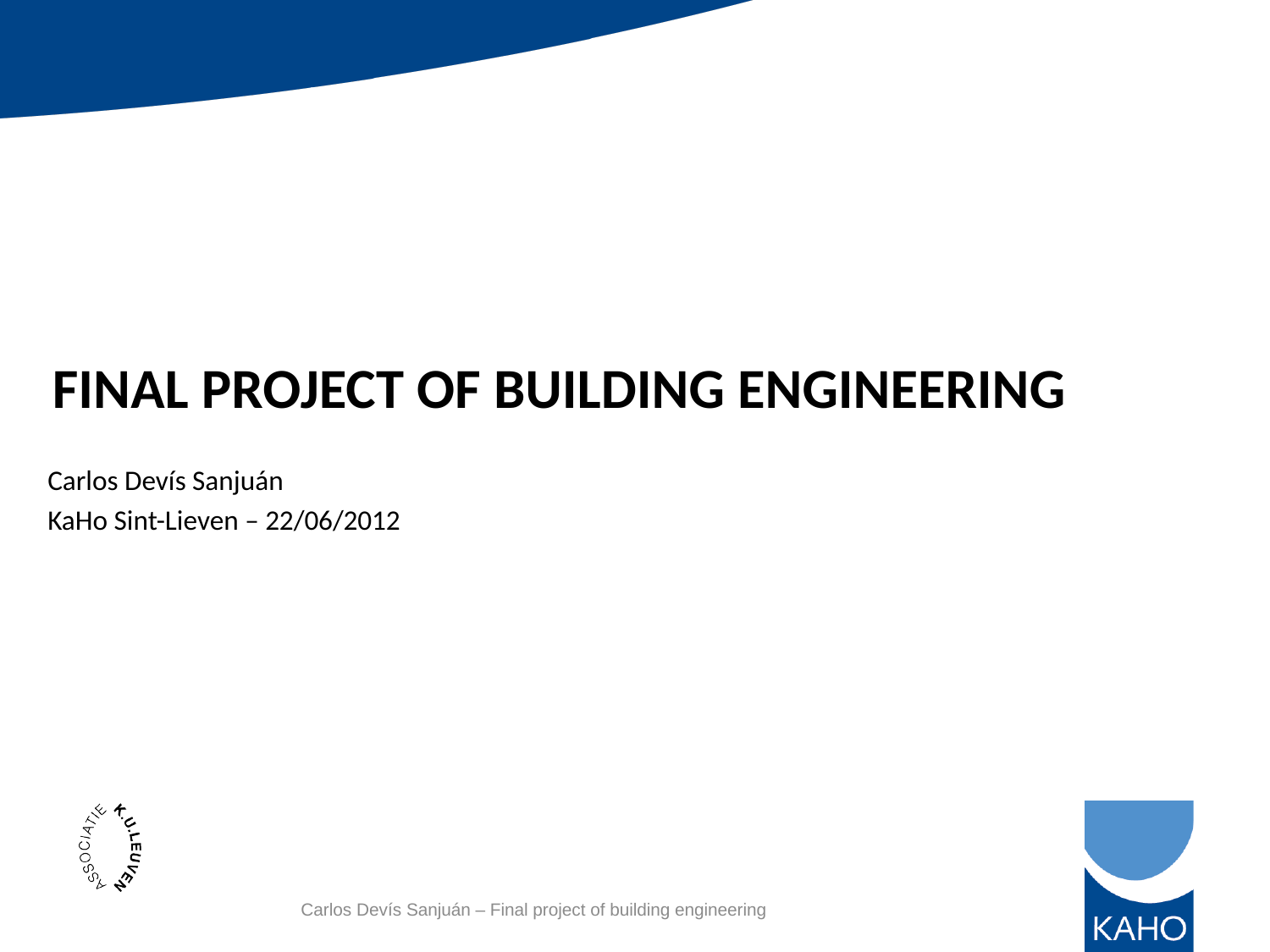

FINAL PROJECT OF BUILDING ENGINEERING
Carlos Devís Sanjuán
KaHo Sint-Lieven – 22/06/2012
Carlos Devís Sanjuán – Final project of building engineering